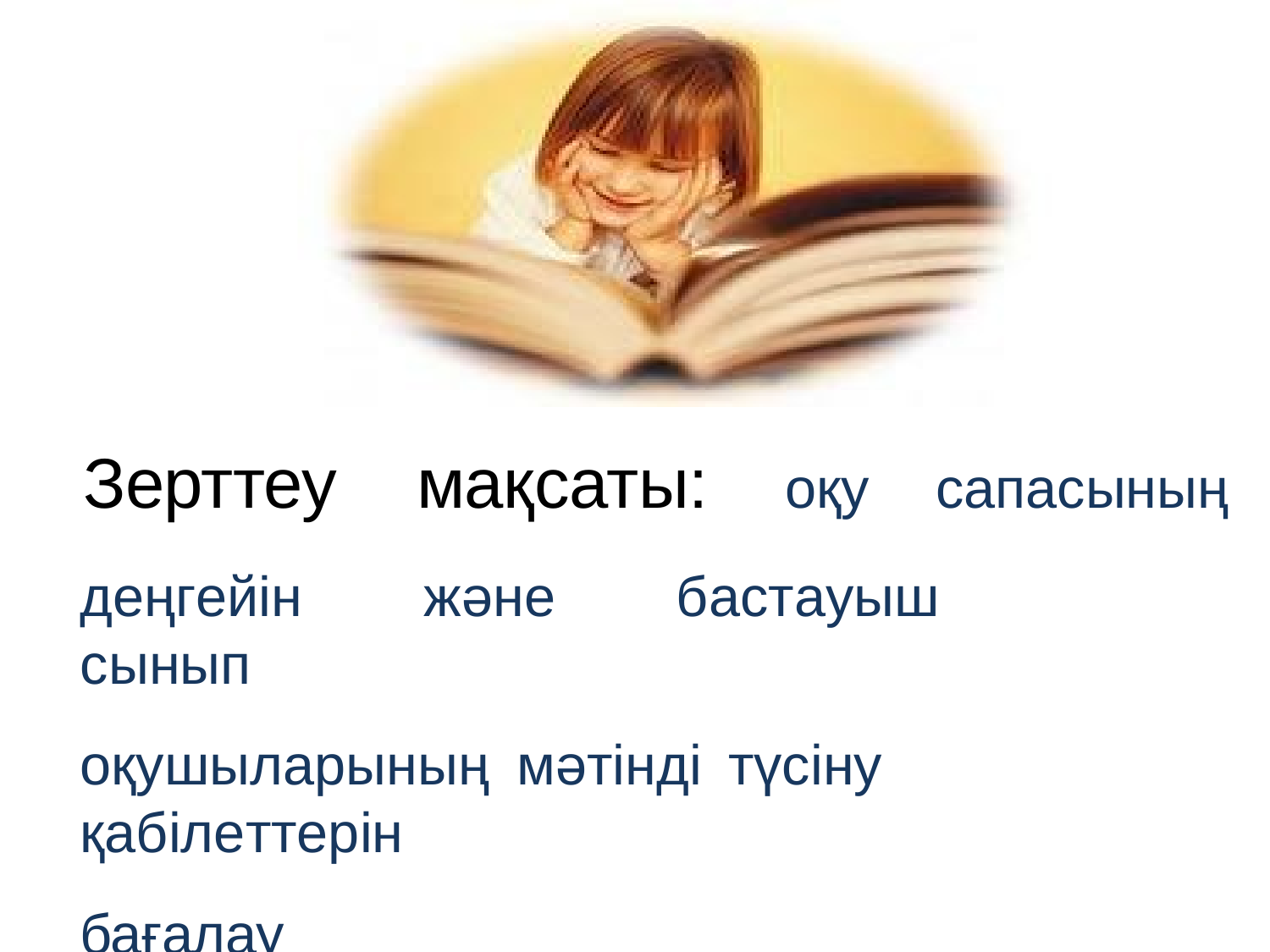

Зерттеу	мақсаты:	оқу	сапасының
деңгейін	және	бастауыш	сынып
оқушыларының	мәтінді	түсіну	қабілеттерін
бағалау